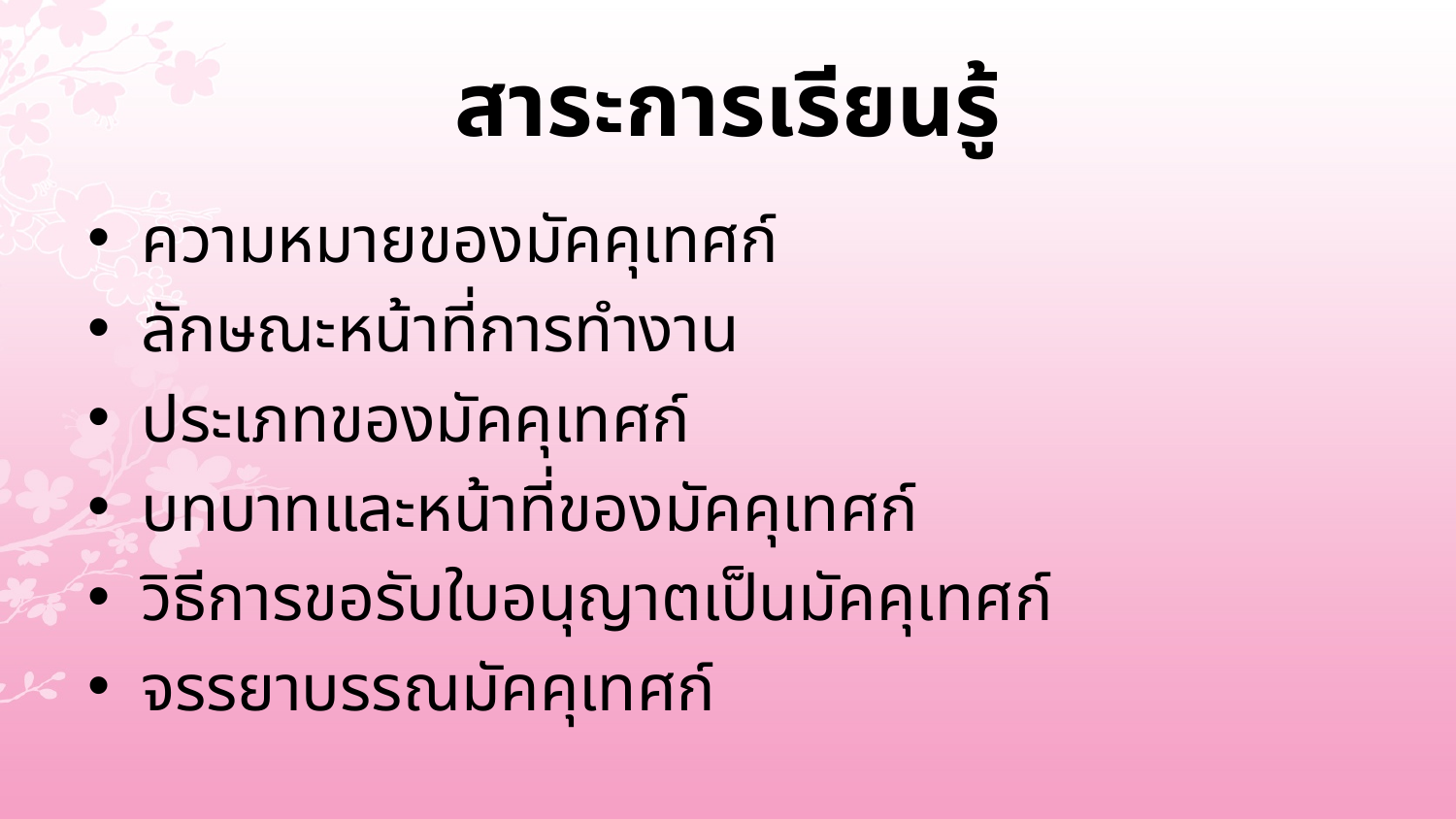

# สาระการเรียนรู้
ความหมายของมัคคุเทศก์
ลักษณะหน้าที่การทำงาน
ประเภทของมัคคุเทศก์
บทบาทและหน้าที่ของมัคคุเทศก์
วิธีการขอรับใบอนุญาตเป็นมัคคุเทศก์
จรรยาบรรณมัคคุเทศก์